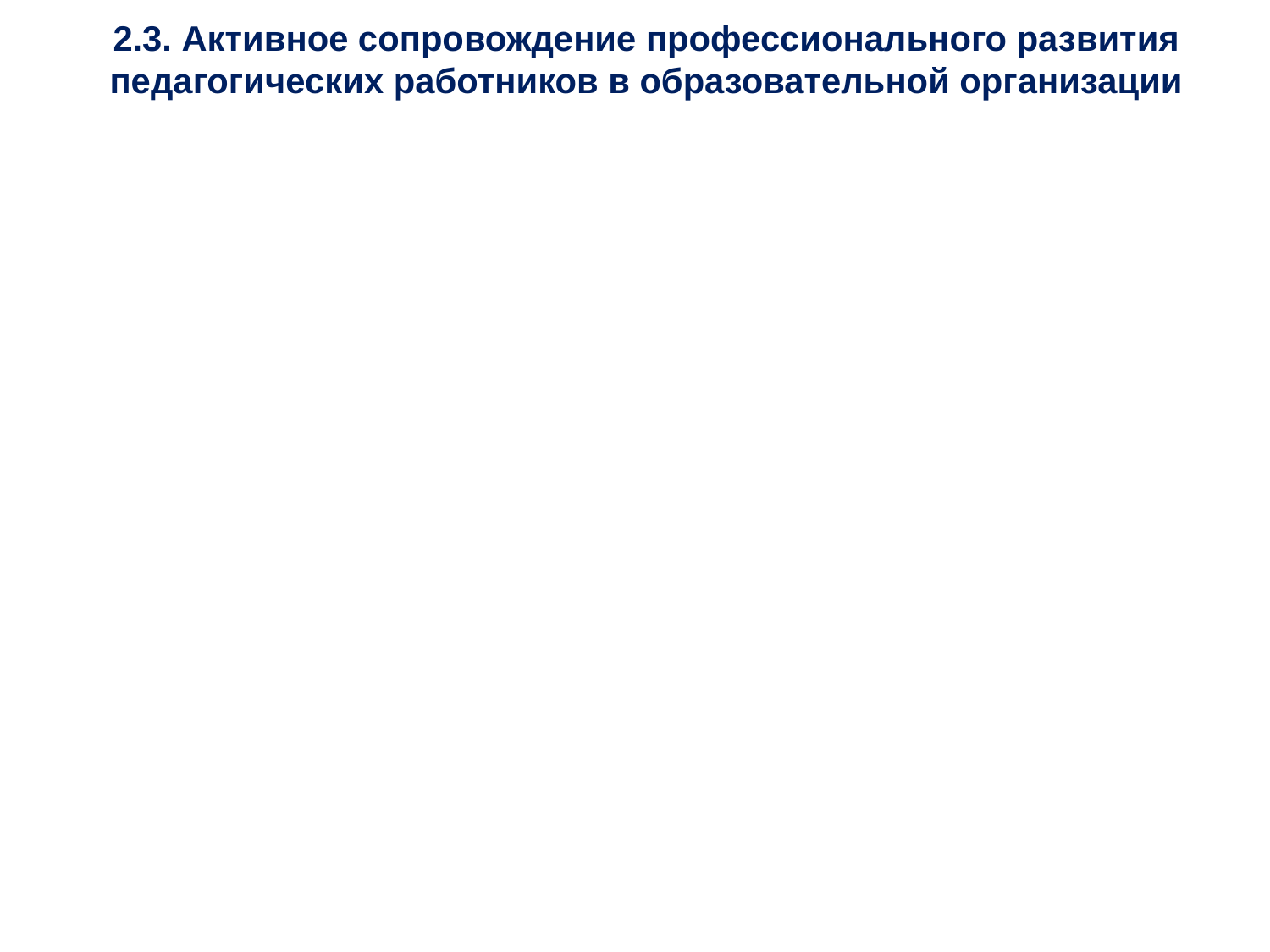

# 2.3. Активное сопровождение профессионального развития педагогических работников в образовательной организации